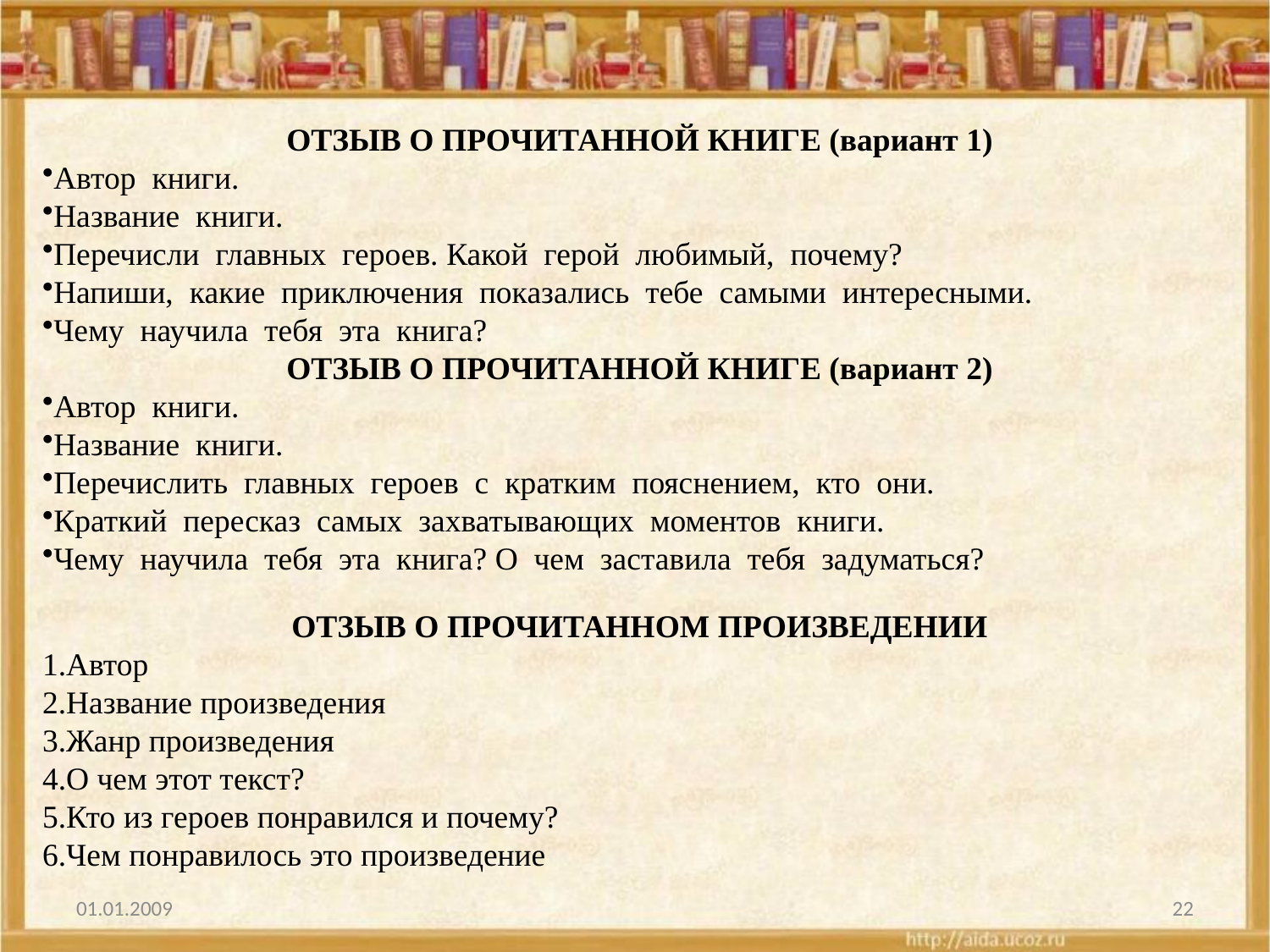

ОТЗЫВ О ПРОЧИТАННОЙ КНИГЕ (вариант 1)
Автор  книги.
Название  книги.
Перечисли  главных  героев. Какой  герой  любимый,  почему?
Напиши,  какие  приключения  показались  тебе  самыми  интересными.
Чему  научила  тебя  эта  книга?
ОТЗЫВ О ПРОЧИТАННОЙ КНИГЕ (вариант 2)
Автор  книги.
Название  книги.
Перечислить  главных  героев  с  кратким  пояснением,  кто  они.
Краткий  пересказ  самых  захватывающих  моментов  книги.
Чему  научила  тебя  эта  книга? О  чем  заставила  тебя  задуматься?

ОТЗЫВ О ПРОЧИТАННОМ ПРОИЗВЕДЕНИИ
1.Автор
2.Название произведения
3.Жанр произведения
4.О чем этот текст?
5.Кто из героев понравился и почему?
6.Чем понравилось это произведение
01.01.2009
22